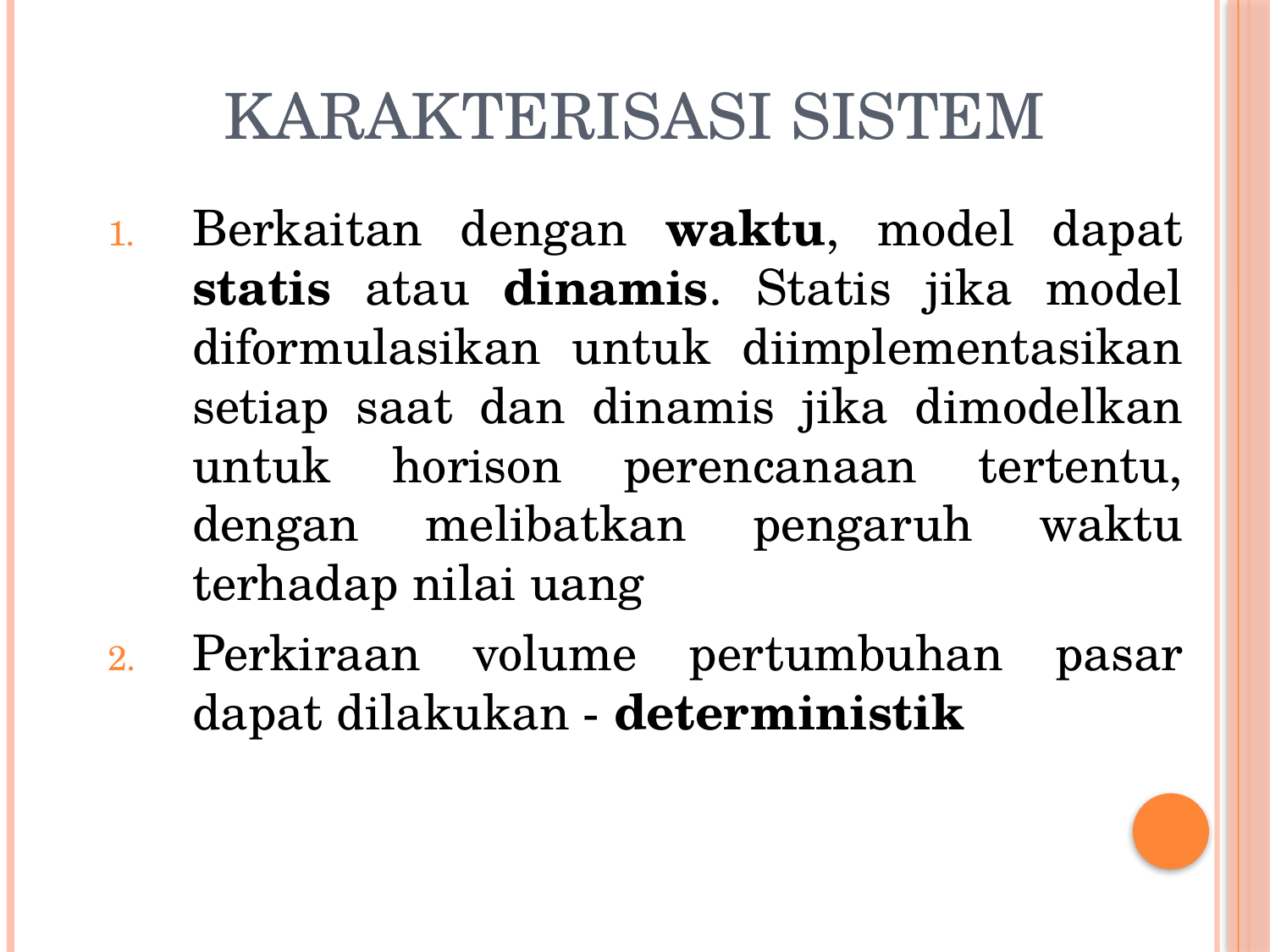

# Karakterisasi Sistem
Berkaitan dengan waktu, model dapat statis atau dinamis. Statis jika model diformulasikan untuk diimplementasikan setiap saat dan dinamis jika dimodelkan untuk horison perencanaan tertentu, dengan melibatkan pengaruh waktu terhadap nilai uang
Perkiraan volume pertumbuhan pasar dapat dilakukan - deterministik